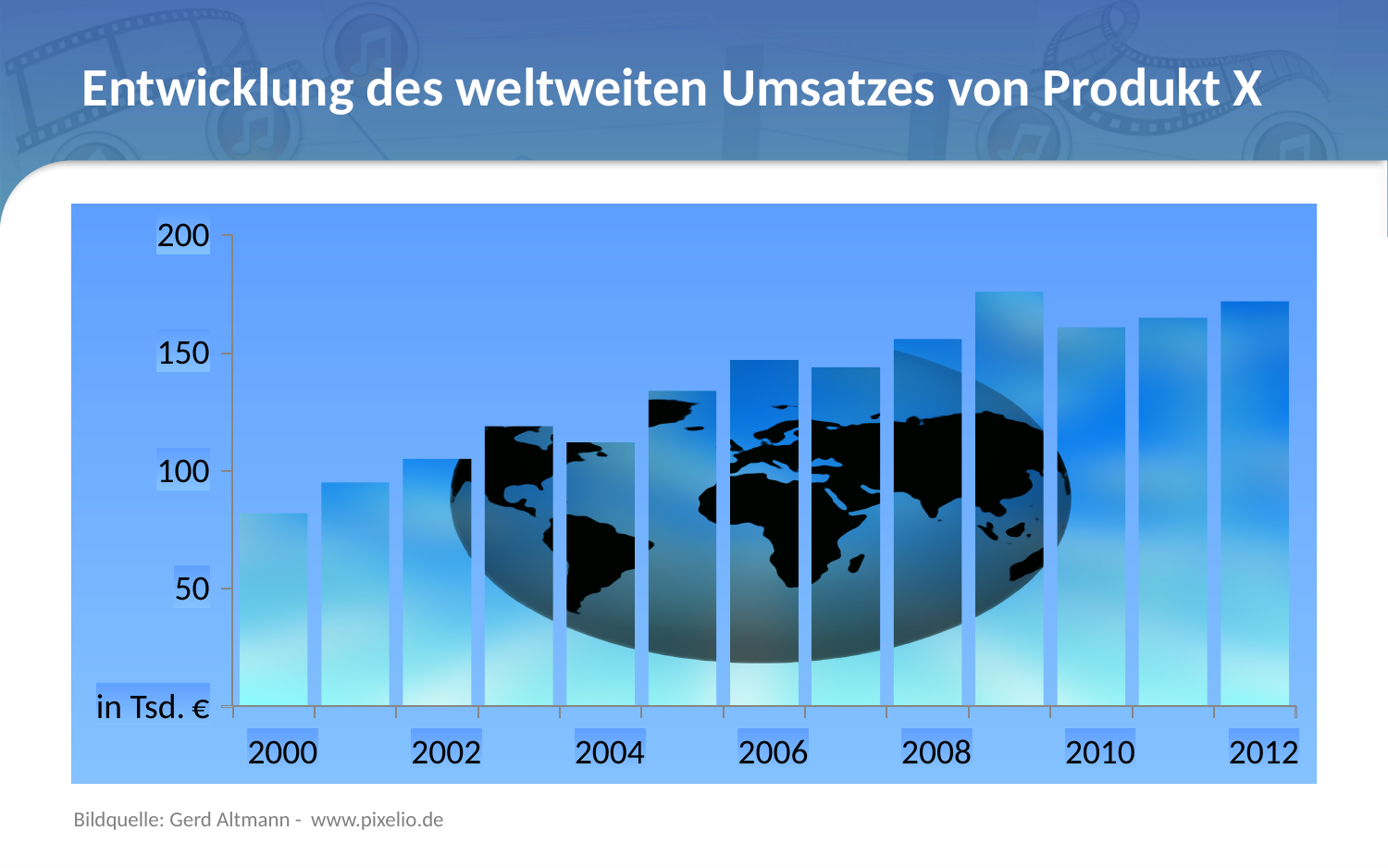

# Entwicklung des weltweiten Umsatzes von Produkt X

200

150
100
50
in Tsd.
€

2000
2002
2004
2006
2008
2010
2012
Bildquelle: Gerd Altmann -  www.pixelio.de